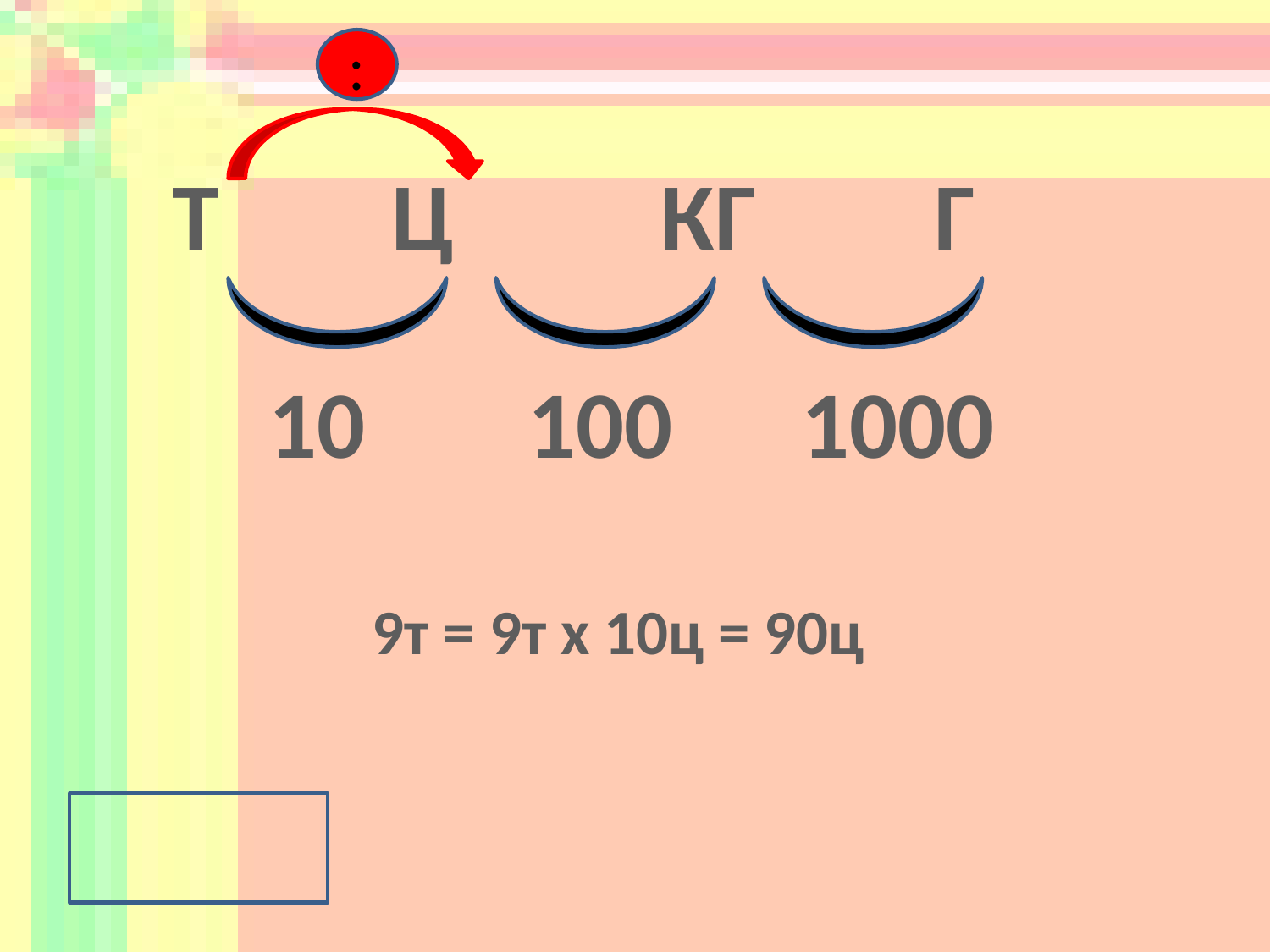

:

Т        Ц	     КГ		Г

10
100
1000
9т = 9т х 10ц = 90ц